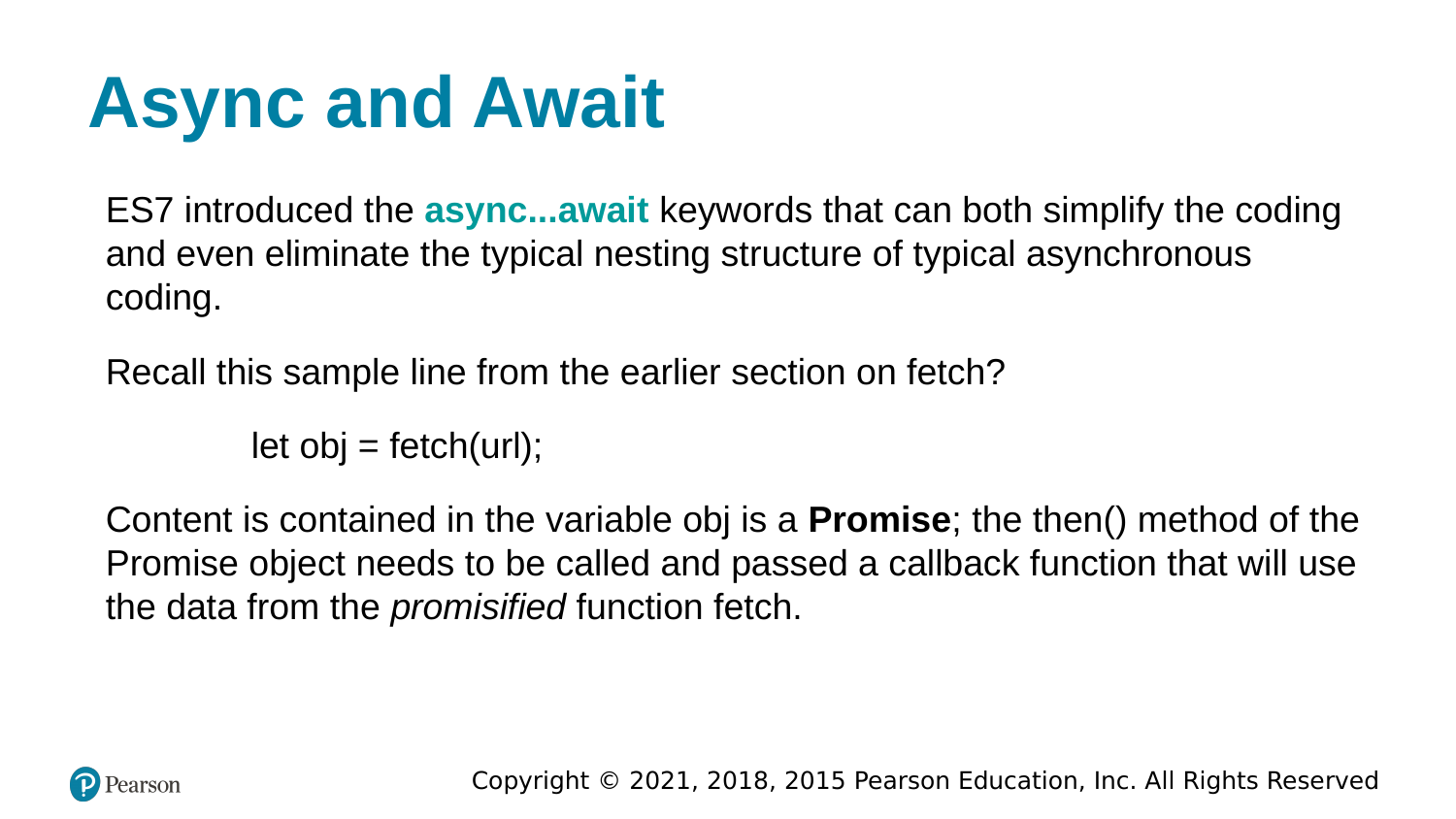

# Async and Await
ES7 introduced the async...await keywords that can both simplify the coding and even eliminate the typical nesting structure of typical asynchronous coding.
Recall this sample line from the earlier section on fetch?
	let obj = fetch(url);
Content is contained in the variable obj is a Promise; the then() method of the Promise object needs to be called and passed a callback function that will use the data from the promisified function fetch.